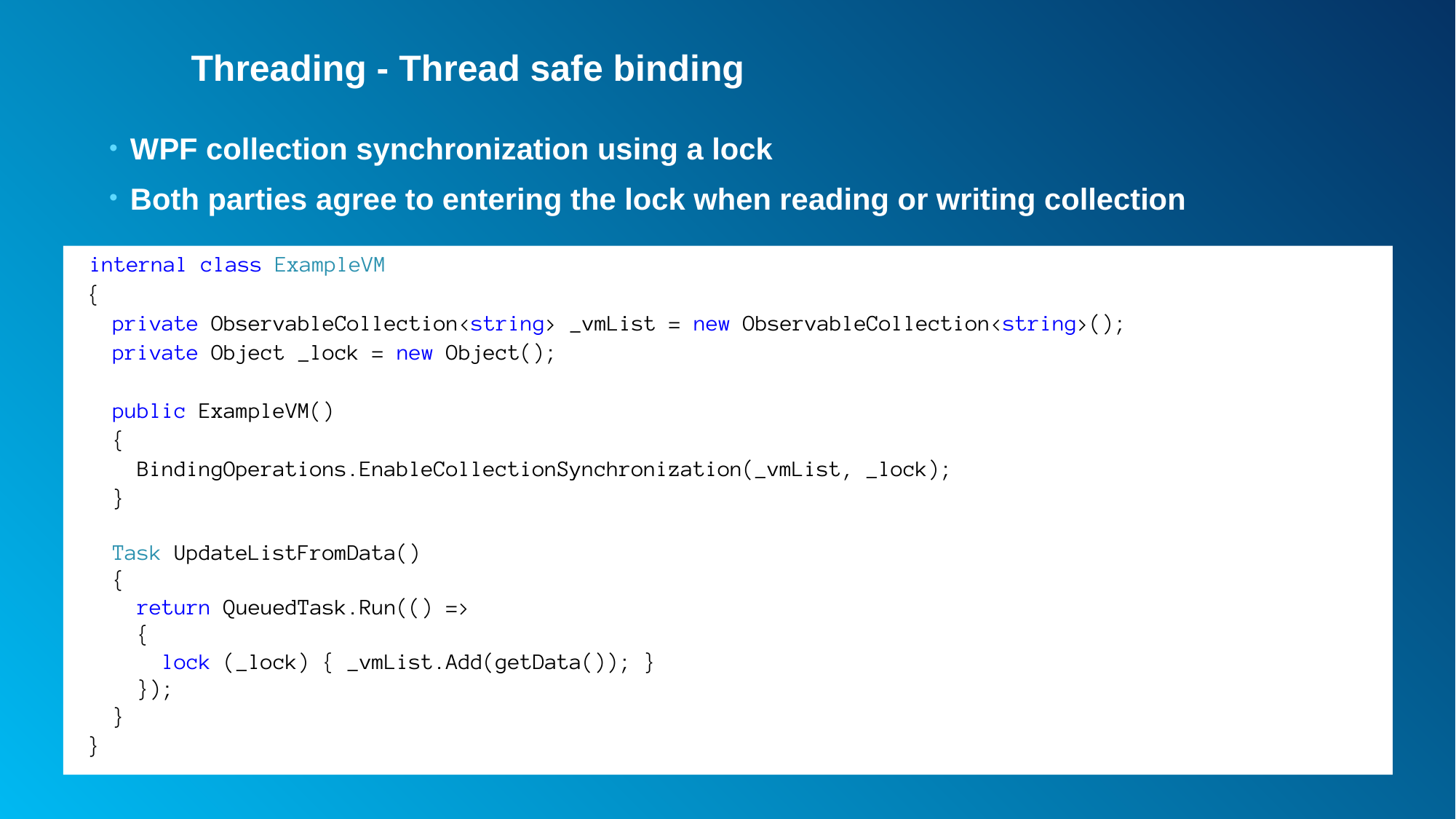

# Threading - Thread safe binding
WPF collection synchronization using a lock
Both parties agree to entering the lock when reading or writing collection

  internal class ExampleVM
  {
    private ObservableCollection<string> _vmList = new ObservableCollection<string>();
    private Object _lock = new Object();

    public ExampleVM()
    {
      BindingOperations.EnableCollectionSynchronization(_vmList, _lock);
    }

    Task UpdateListFromData()
    {
      return QueuedTask.Run(() =>
      {
        lock (_lock) { _vmList.Add(getData()); }
      });
    }
  }